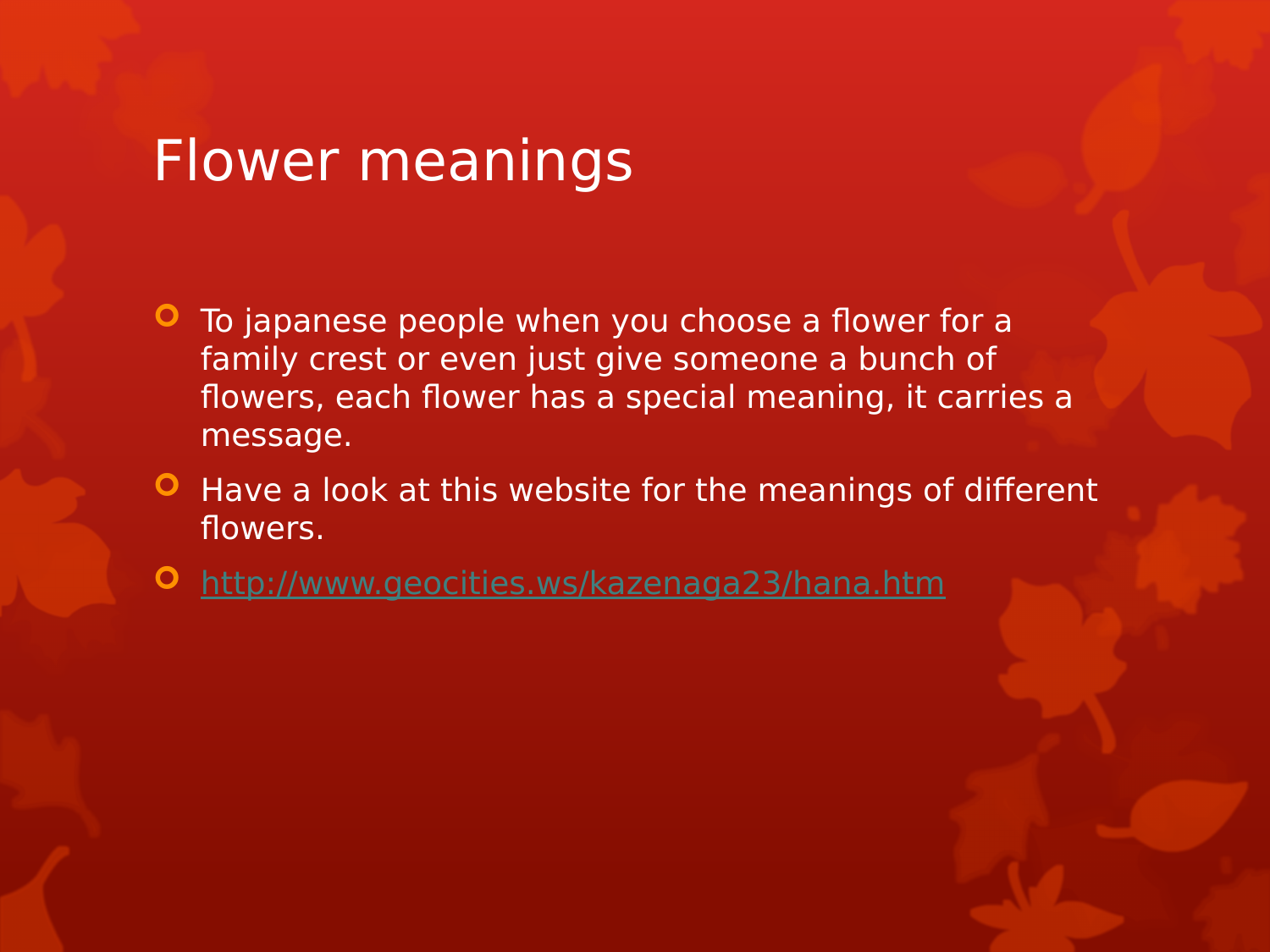

# Flower meanings
To japanese people when you choose a flower for a family crest or even just give someone a bunch of flowers, each flower has a special meaning, it carries a message.
Have a look at this website for the meanings of different flowers.
http://www.geocities.ws/kazenaga23/hana.htm